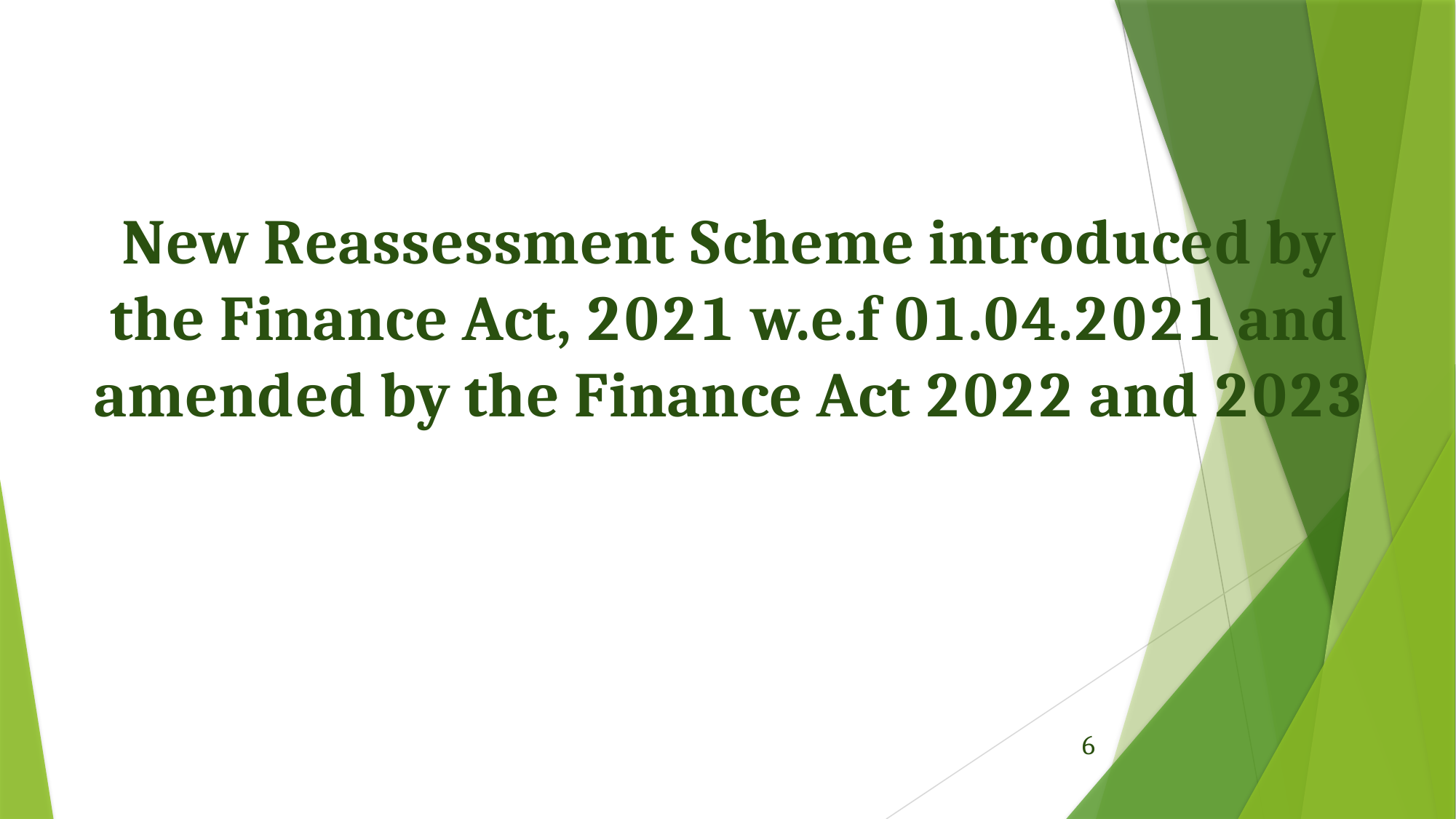

New Reassessment Scheme introduced by the Finance Act, 2021 w.e.f 01.04.2021 and amended by the Finance Act 2022 and 2023
6